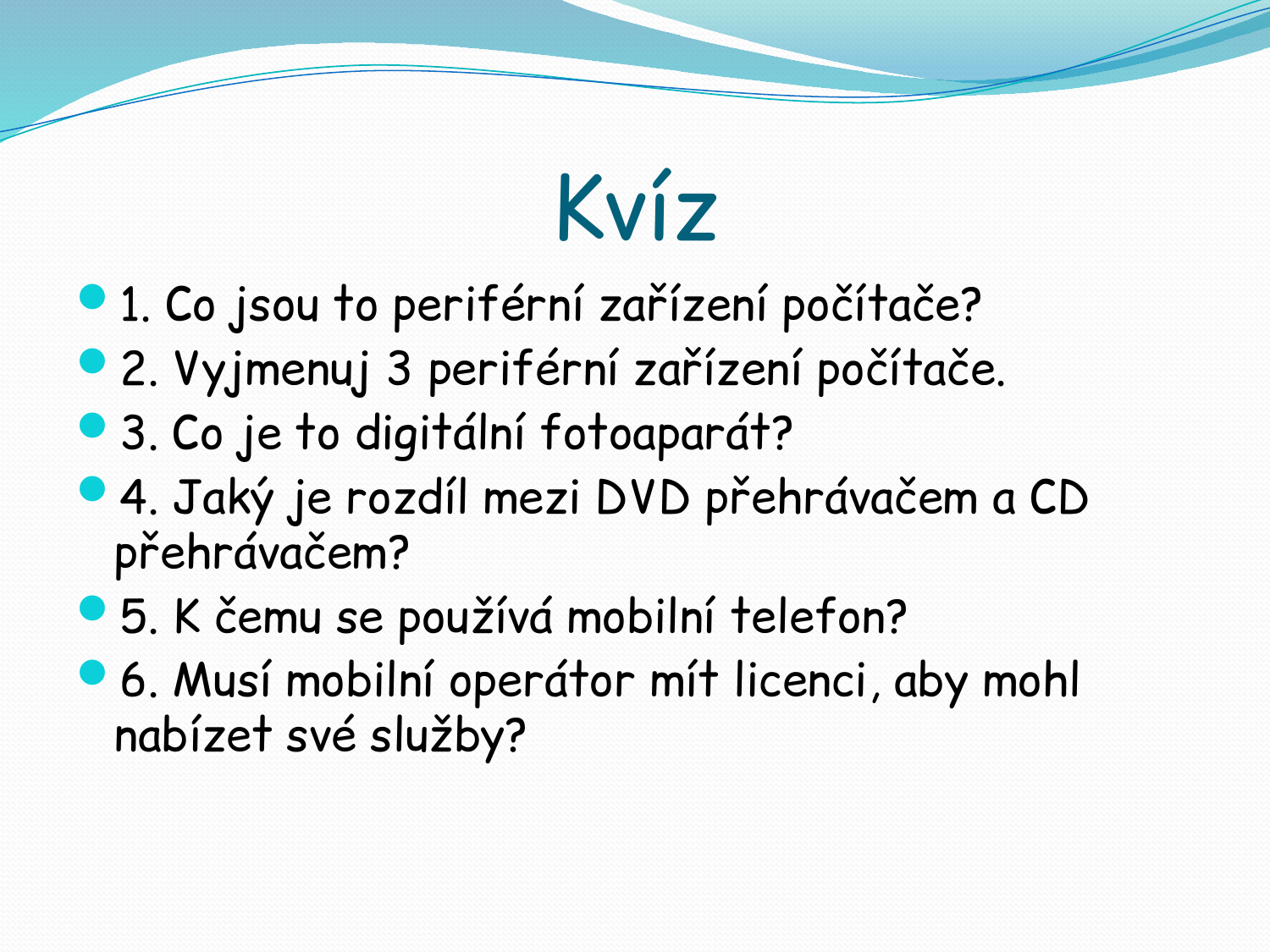

# Kvíz
1. Co jsou to periférní zařízení počítače?
2. Vyjmenuj 3 periférní zařízení počítače.
3. Co je to digitální fotoaparát?
4. Jaký je rozdíl mezi DVD přehrávačem a CD přehrávačem?
5. K čemu se používá mobilní telefon?
6. Musí mobilní operátor mít licenci, aby mohl nabízet své služby?